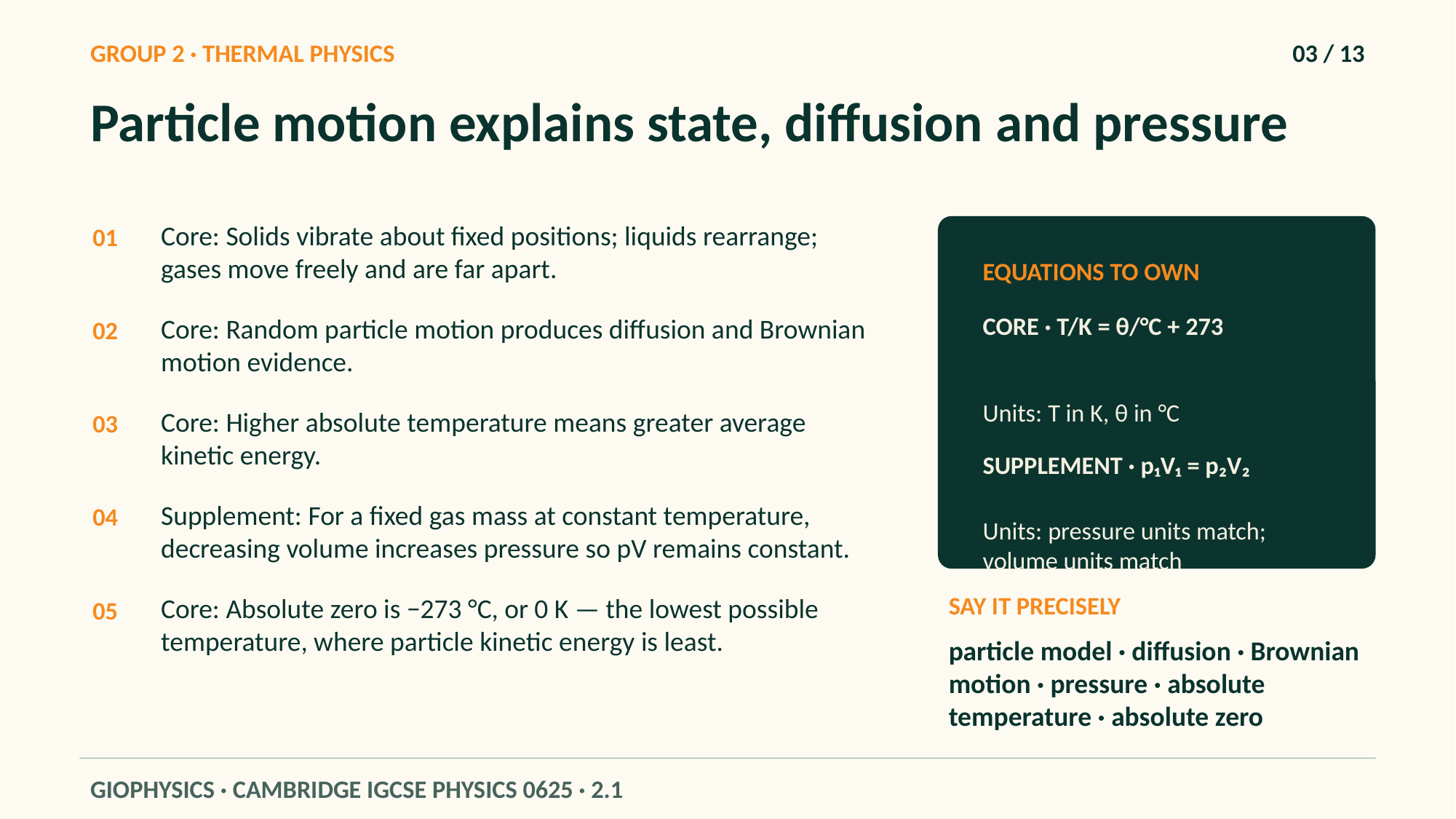

GROUP 2 · THERMAL PHYSICS
03 / 13
Particle motion explains state, diffusion and pressure
Core: Solids vibrate about fixed positions; liquids rearrange; gases move freely and are far apart.
01

EQUATIONS TO OWN
CORE · T/K = θ/°C + 273
Core: Random particle motion produces diffusion and Brownian motion evidence.
02
Units: T in K, θ in °C
Core: Higher absolute temperature means greater average kinetic energy.
03
SUPPLEMENT · p₁V₁ = p₂V₂
Supplement: For a fixed gas mass at constant temperature, decreasing volume increases pressure so pV remains constant.
04
Units: pressure units match; volume units match
SAY IT PRECISELY
Core: Absolute zero is −273 °C, or 0 K — the lowest possible temperature, where particle kinetic energy is least.
05
particle model · diffusion · Brownian motion · pressure · absolute temperature · absolute zero

GIOPHYSICS · CAMBRIDGE IGCSE PHYSICS 0625 · 2.1